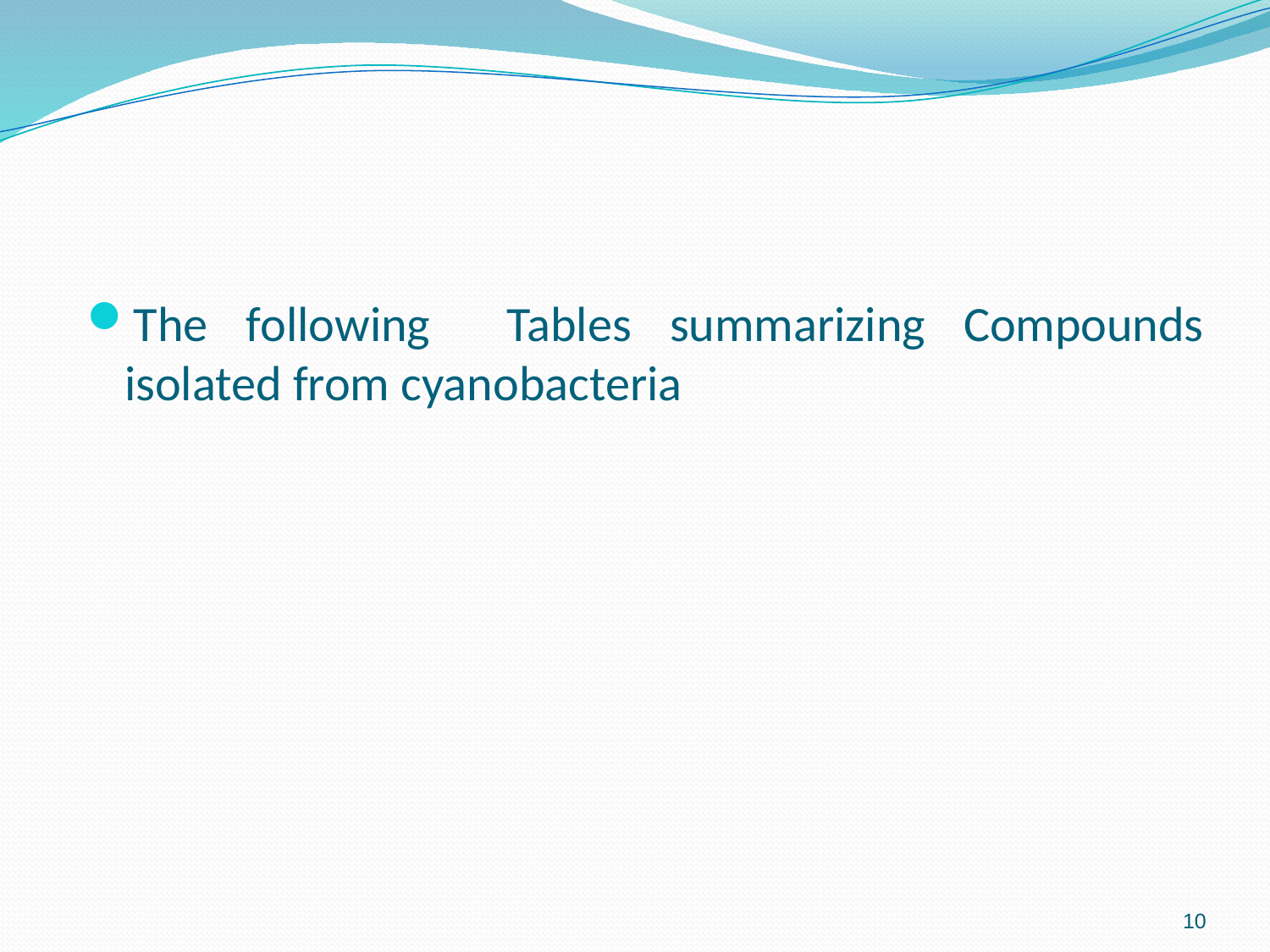

The following  Tables summarizing Compounds isolated from cyanobacteria
10